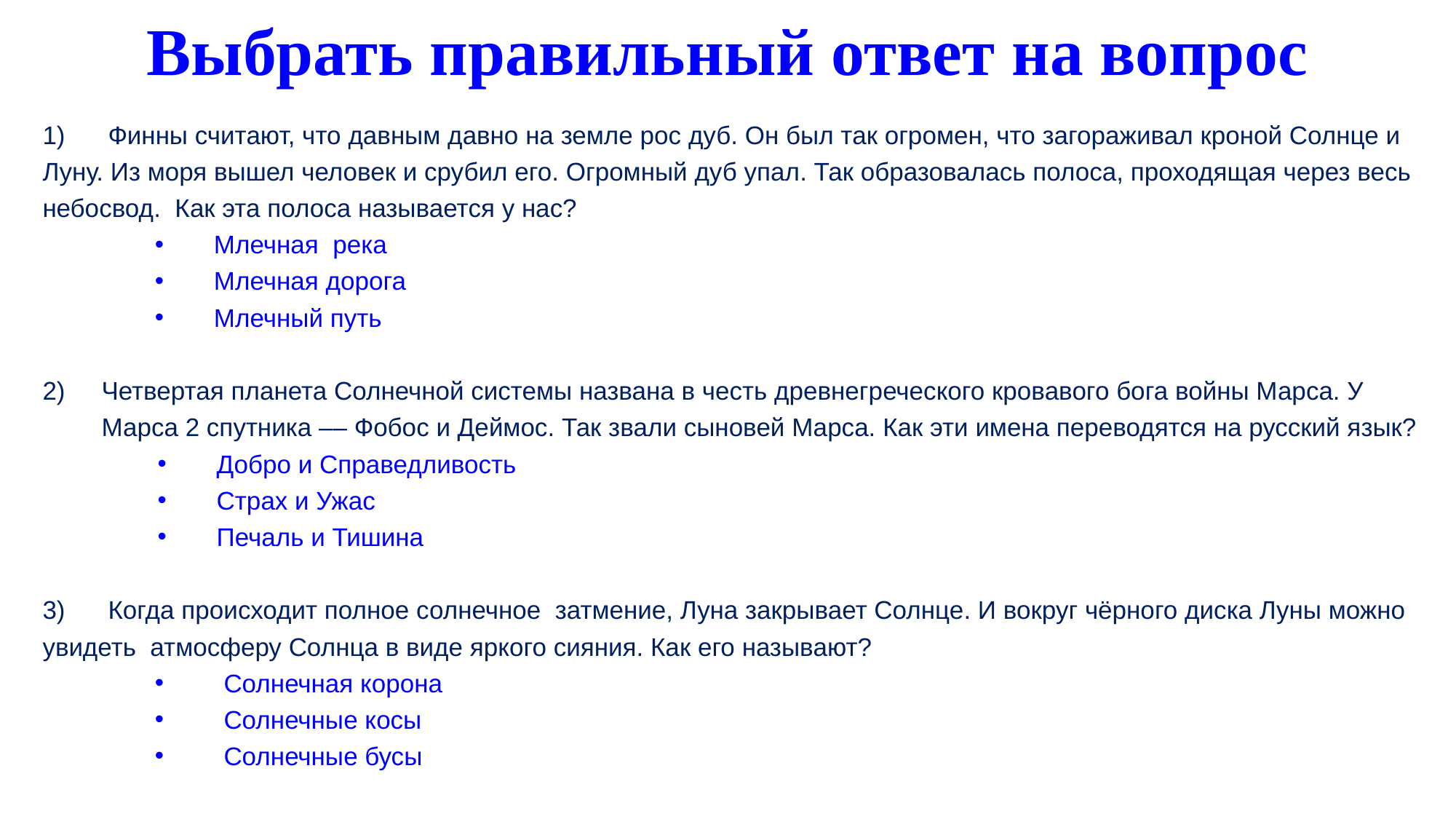

# Выбрать правильный ответ на вопрос
1)	Финны считают, что давным давно на земле рос дуб. Он был так огромен, что загораживал кроной Солнце и Луну. Из моря вышел человек и срубил его. Огромный дуб упал. Так образовалась полоса, проходящая через весь небосвод.  Как эта полоса называется у нас?
Млечная  река
Млечная дорога
Млечный путь

Четвертая планета Солнечной системы названа в честь древнегреческого кровавого бога войны Марса. У Марса 2 спутника –– Фобос и Деймос. Так звали сыновей Марса. Как эти имена переводятся на русский язык?
Добро и Справедливость
Страх и Ужас
Печаль и Тишина

3)	Когда происходит полное солнечное  затмение, Луна закрывает Солнце. И вокруг чёрного диска Луны можно увидеть  атмосферу Солнца в виде яркого сияния. Как его называют?
 Солнечная корона
 Солнечные косы
 Солнечные бусы